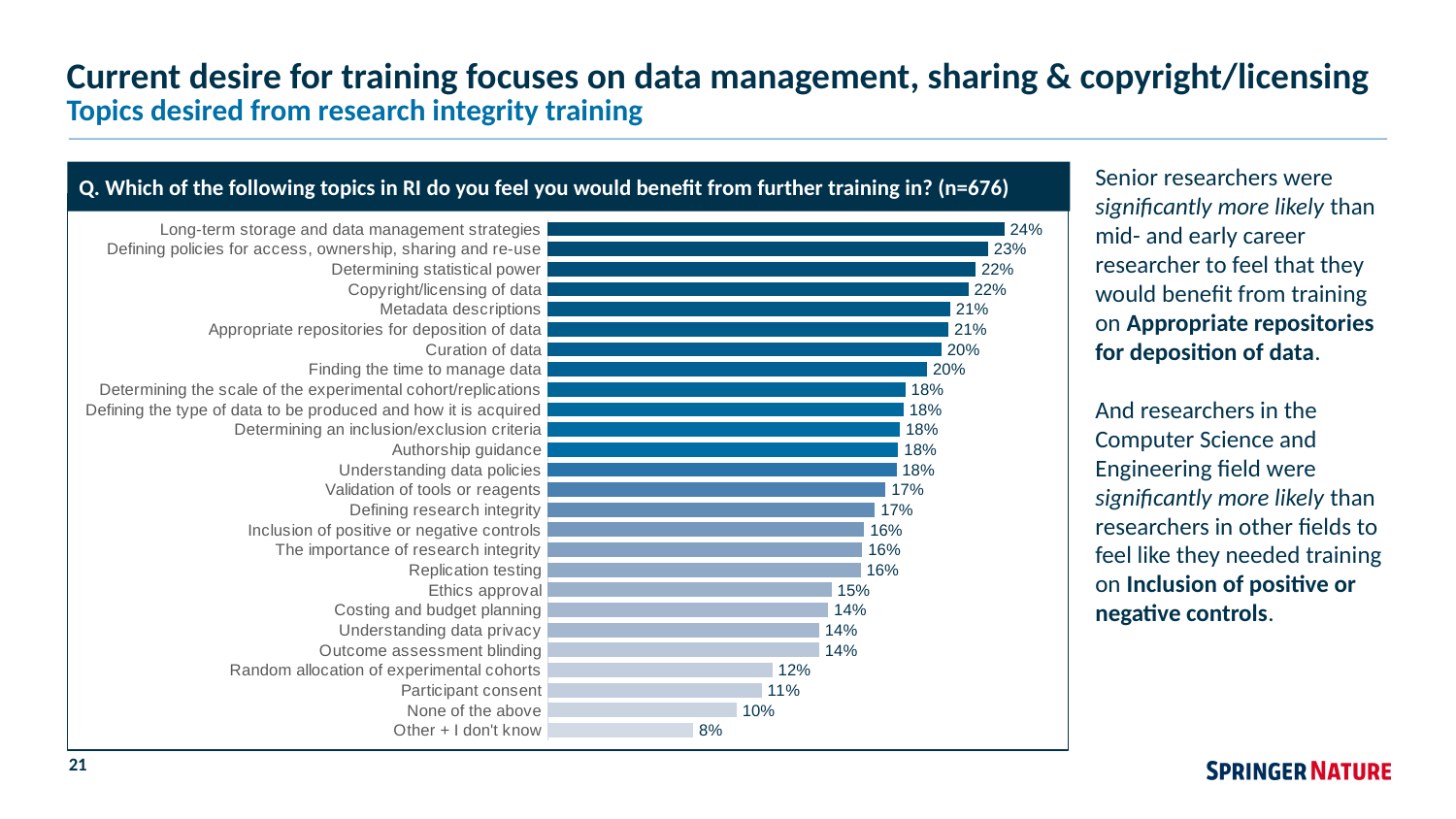

# Current desire for training focuses on data management, sharing & copyright/licensing
Topics desired from research integrity training
Q. Which of the following topics in RI do you feel you would benefit from further training in? (n=676)
Senior researchers were significantly more likely than mid- and early career researcher to feel that they would benefit from training on Appropriate repositories for deposition of data.

And researchers in the Computer Science and Engineering field were significantly more likely than researchers in other fields to feel like they needed training on Inclusion of positive or negative controls.

### Chart

| Category | % |
|---|---|
| Other + I don't know | 0.07513914656772 |
| None of the above | 0.0974025974026 |
| Participant consent | 0.1103896103896 |
| Random allocation of experimental cohorts | 0.1159554730983 |
| Outcome assessment blinding | 0.1400742115028 |
| Understanding data privacy | 0.1400742115028 |
| Costing and budget planning | 0.1447124304267 |
| Ethics approval | 0.1465677179963 |
| Replication testing | 0.1614100185529 |
| The importance of research integrity | 0.1623376623377 |
| Inclusion of positive or negative controls | 0.1632653061224 |
| Defining research integrity | 0.1688311688312 |
| Validation of tools or reagents | 0.1743970315399 |
| Understanding data policies | 0.1799628942486 |
| Authorship guidance | 0.1808905380334 |
| Determining an inclusion/exclusion criteria | 0.1818181818182 |
| Defining the type of data to be produced and how it is acquired | 0.1836734693878 |
| Determining the scale of the experimental cohort/replications | 0.1846011131725 |
| Finding the time to manage data | 0.19573283859 |
| Curation of data | 0.2031539888683 |
| Appropriate repositories for deposition of data | 0.2068645640074 |
| Metadata descriptions | 0.2077922077922 |
| Copyright/licensing of data | 0.2170686456401 |
| Determining statistical power | 0.2207792207792 |
| Defining policies for access, ownership, sharing and re-use | 0.2272727272727 |
| Long-term storage and data management strategies | 0.2356215213358 |